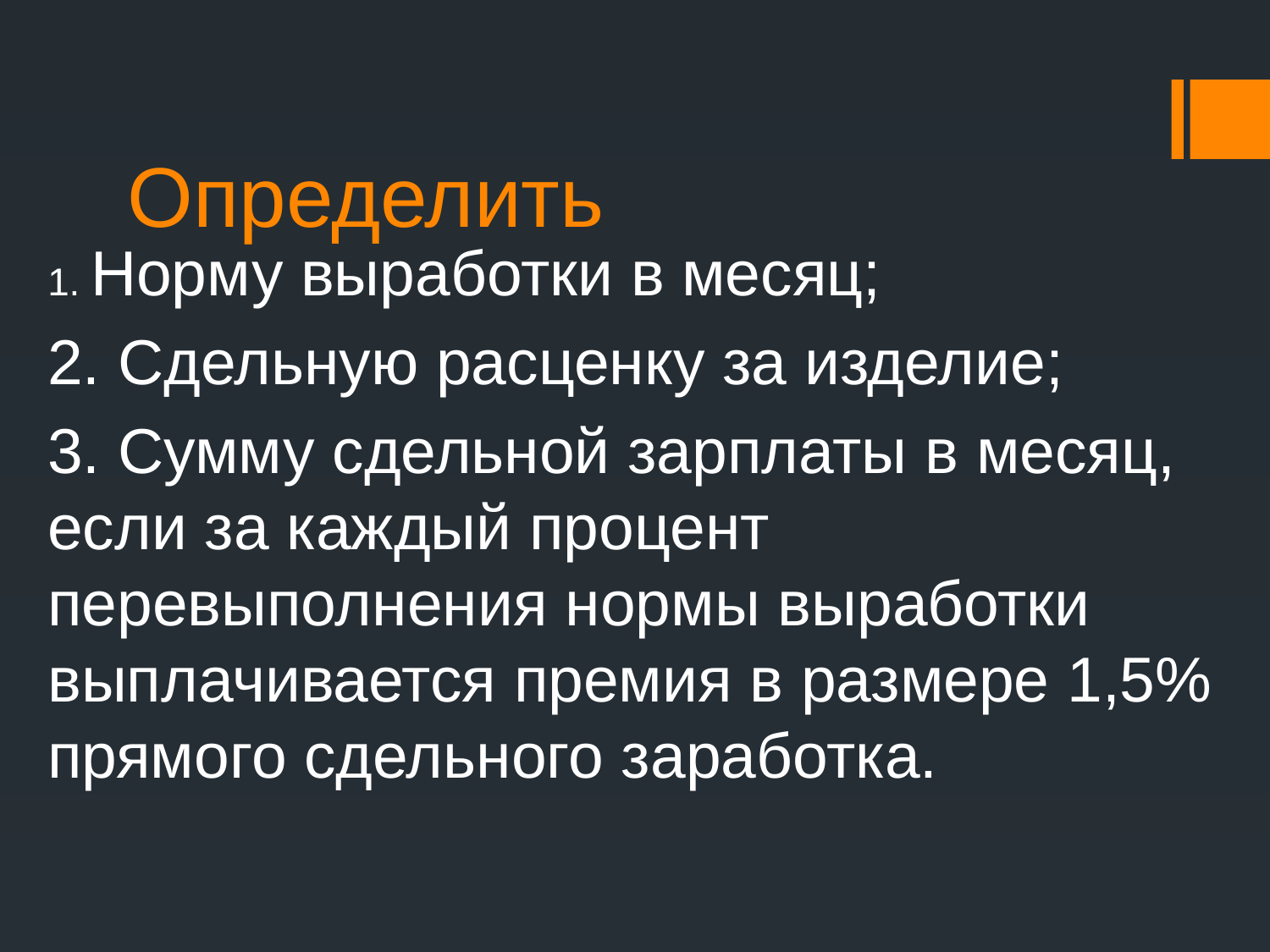

# Определить
1. Норму выработки в месяц;
2. Сдельную расценку за изделие;
3. Сумму сдельной зарплаты в месяц, если за каждый процент перевыполнения нормы выработки выплачивается премия в размере 1,5% прямого сдельного заработка.